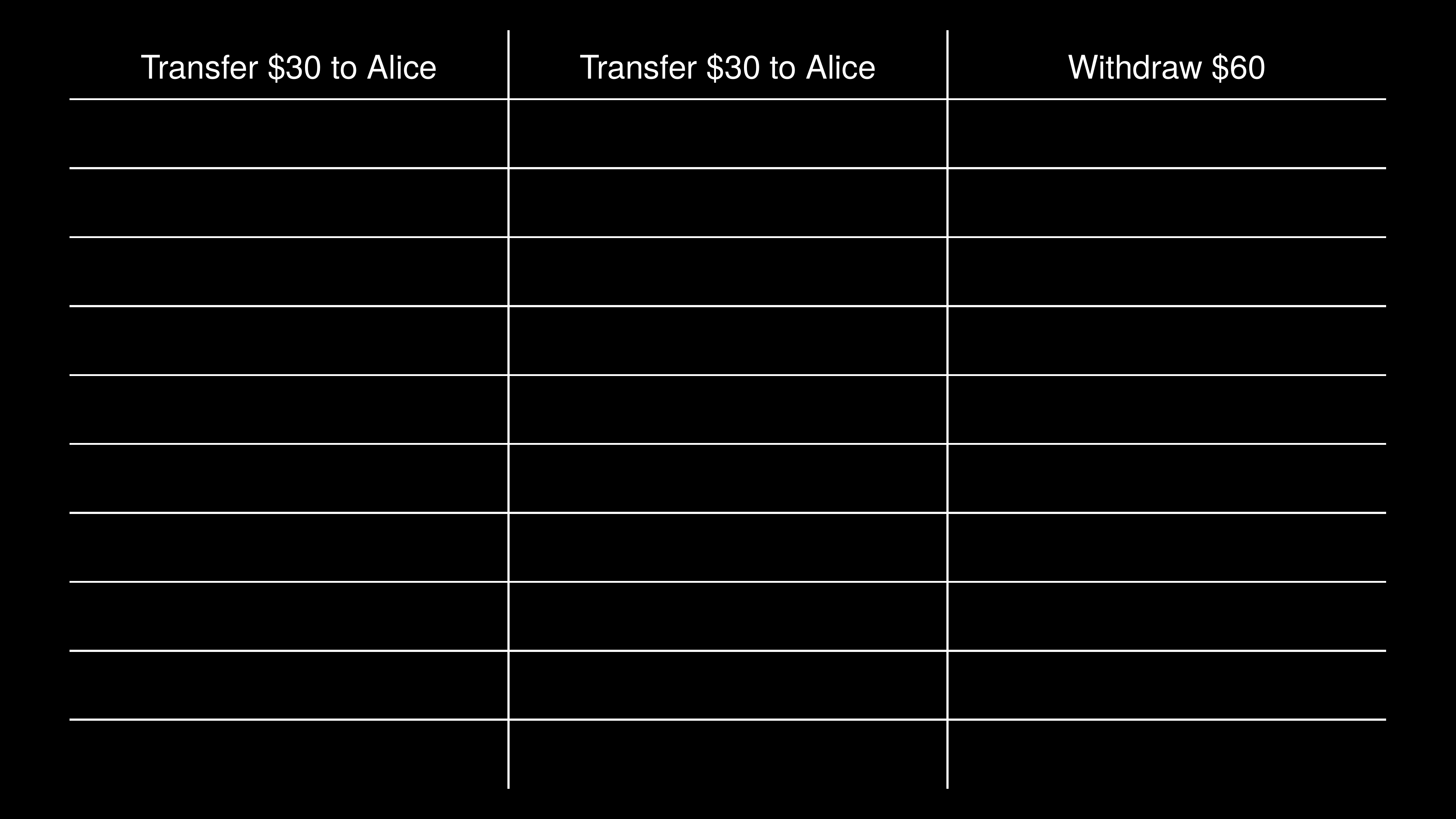

| Transfer $30 to Alice | Transfer $30 to Alice | Withdraw $60 |
| --- | --- | --- |
|  |  |  |
|  |  |  |
|  |  |  |
|  |  |  |
|  |  |  |
|  |  |  |
|  |  |  |
|  |  |  |
|  |  |  |
|  |  |  |